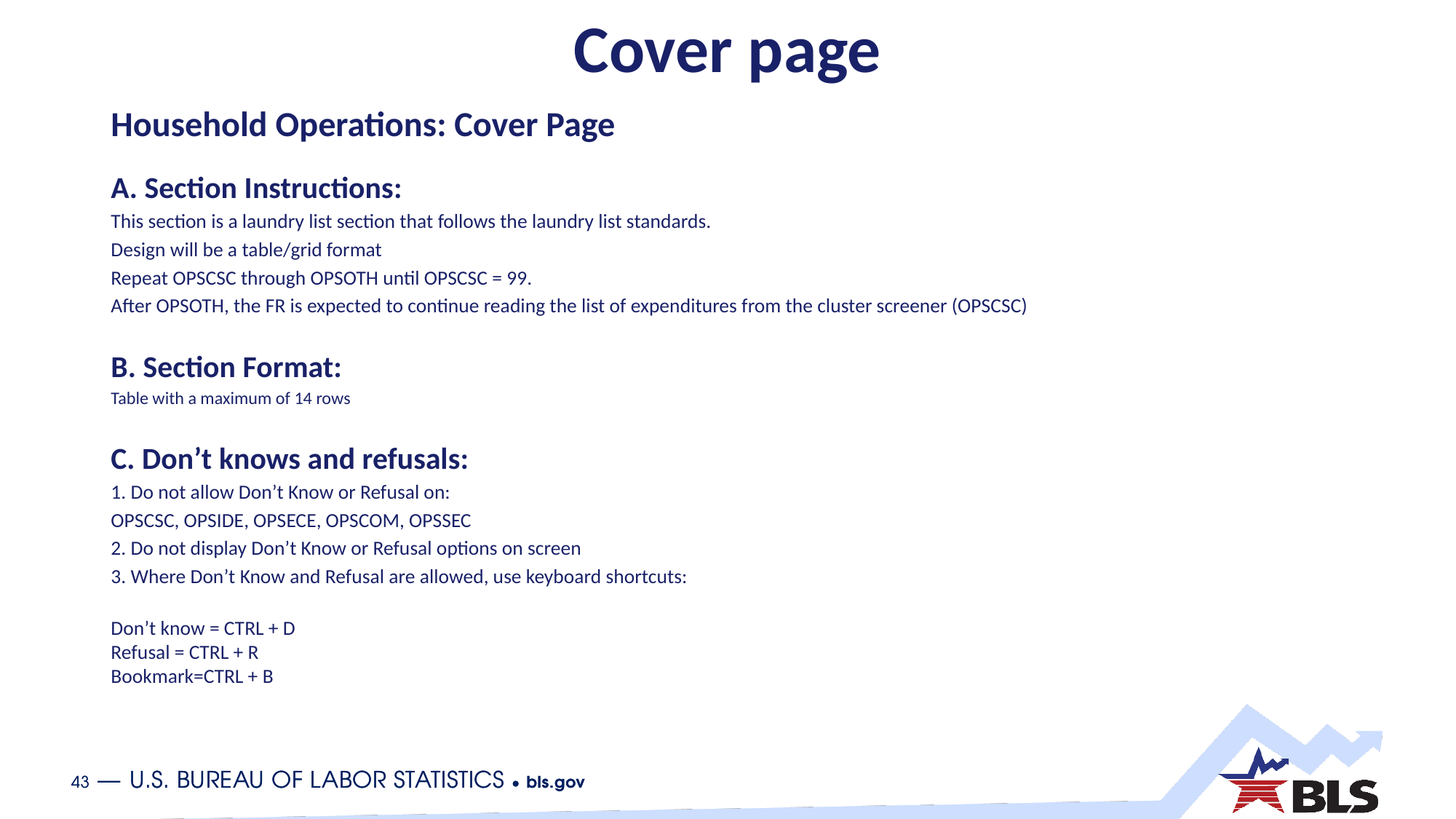

# Cover page
Household Operations: Cover Page

A. Section Instructions:
This section is a laundry list section that follows the laundry list standards.
Design will be a table/grid format
Repeat OPSCSC through OPSOTH until OPSCSC = 99.
After OPSOTH, the FR is expected to continue reading the list of expenditures from the cluster screener (OPSCSC)

B. Section Format:
Table with a maximum of 14 rows

C. Don’t knows and refusals:
1. Do not allow Don’t Know or Refusal on:
OPSCSC, OPSIDE, OPSECE, OPSCOM, OPSSEC
2. Do not display Don’t Know or Refusal options on screen
3. Where Don’t Know and Refusal are allowed, use keyboard shortcuts:
Don’t know = CTRL + D
Refusal = CTRL + R
Bookmark=CTRL + B